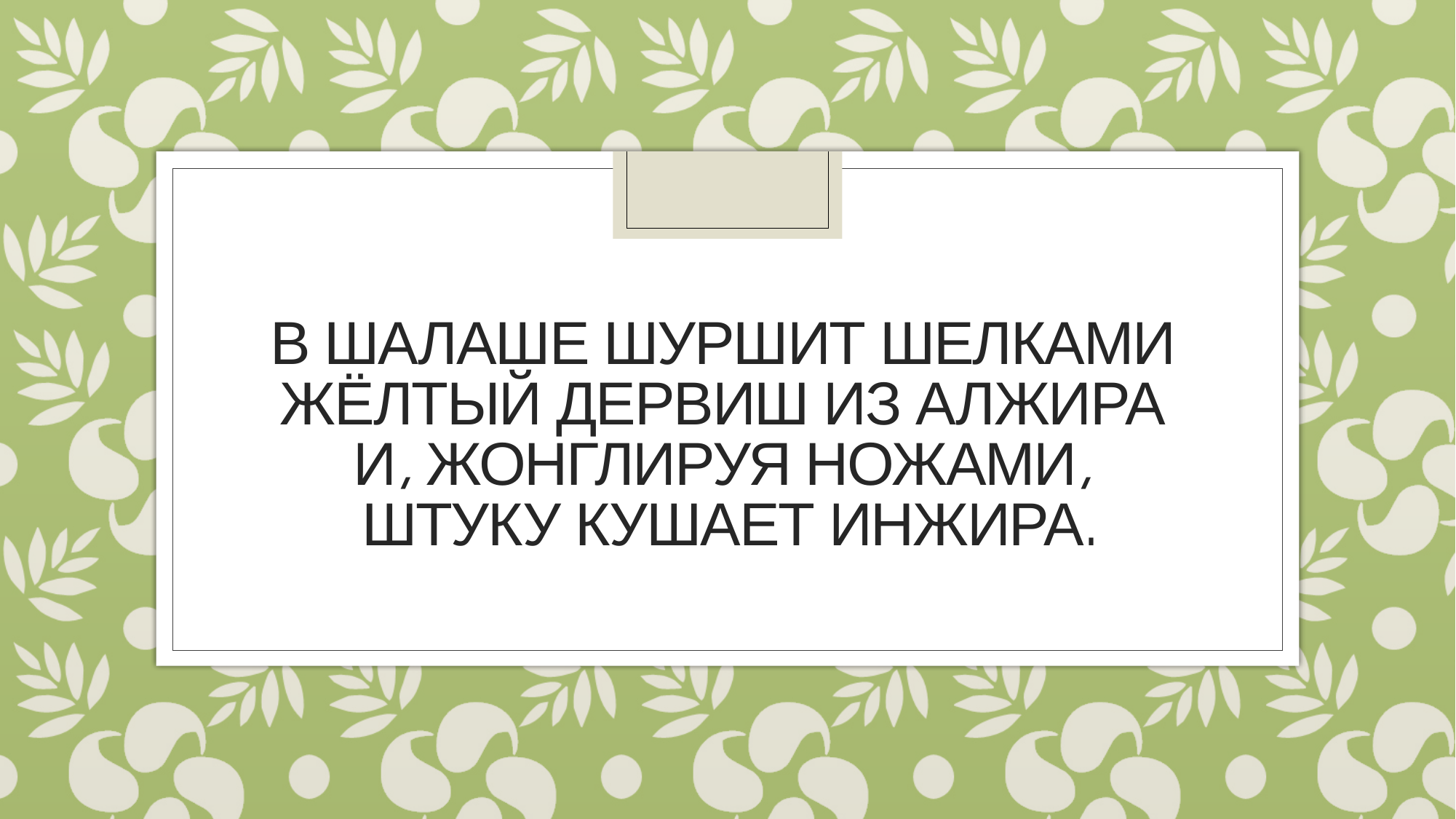

# В шалаше шуршит шелками  Жёлтый дервиш из Алжира  И, жонглируя ножами,  Штуку кушает инжира.